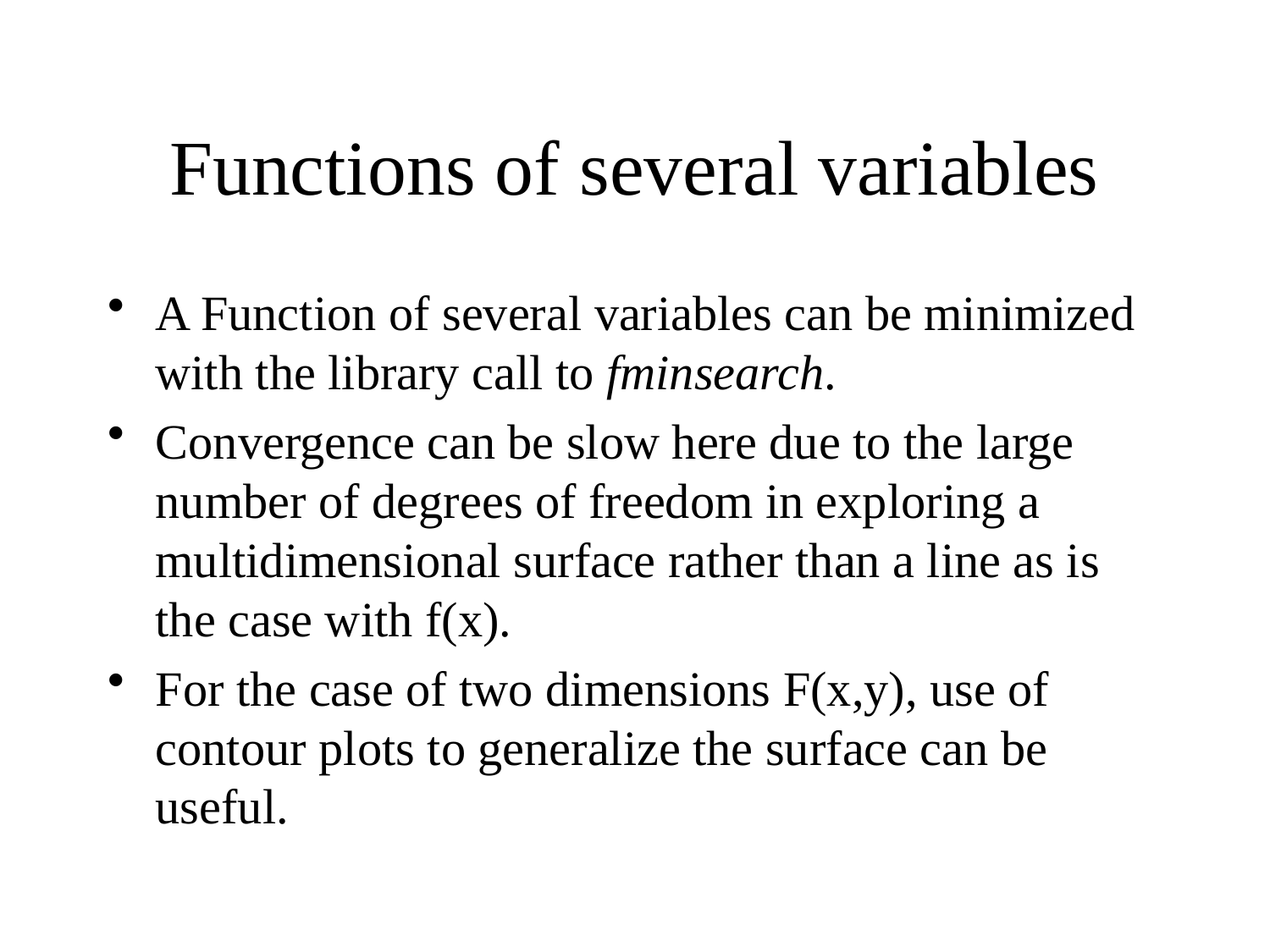

# Functions of several variables
A Function of several variables can be minimized with the library call to fminsearch.
Convergence can be slow here due to the large number of degrees of freedom in exploring a multidimensional surface rather than a line as is the case with f(x).
For the case of two dimensions F(x,y), use of contour plots to generalize the surface can be useful.